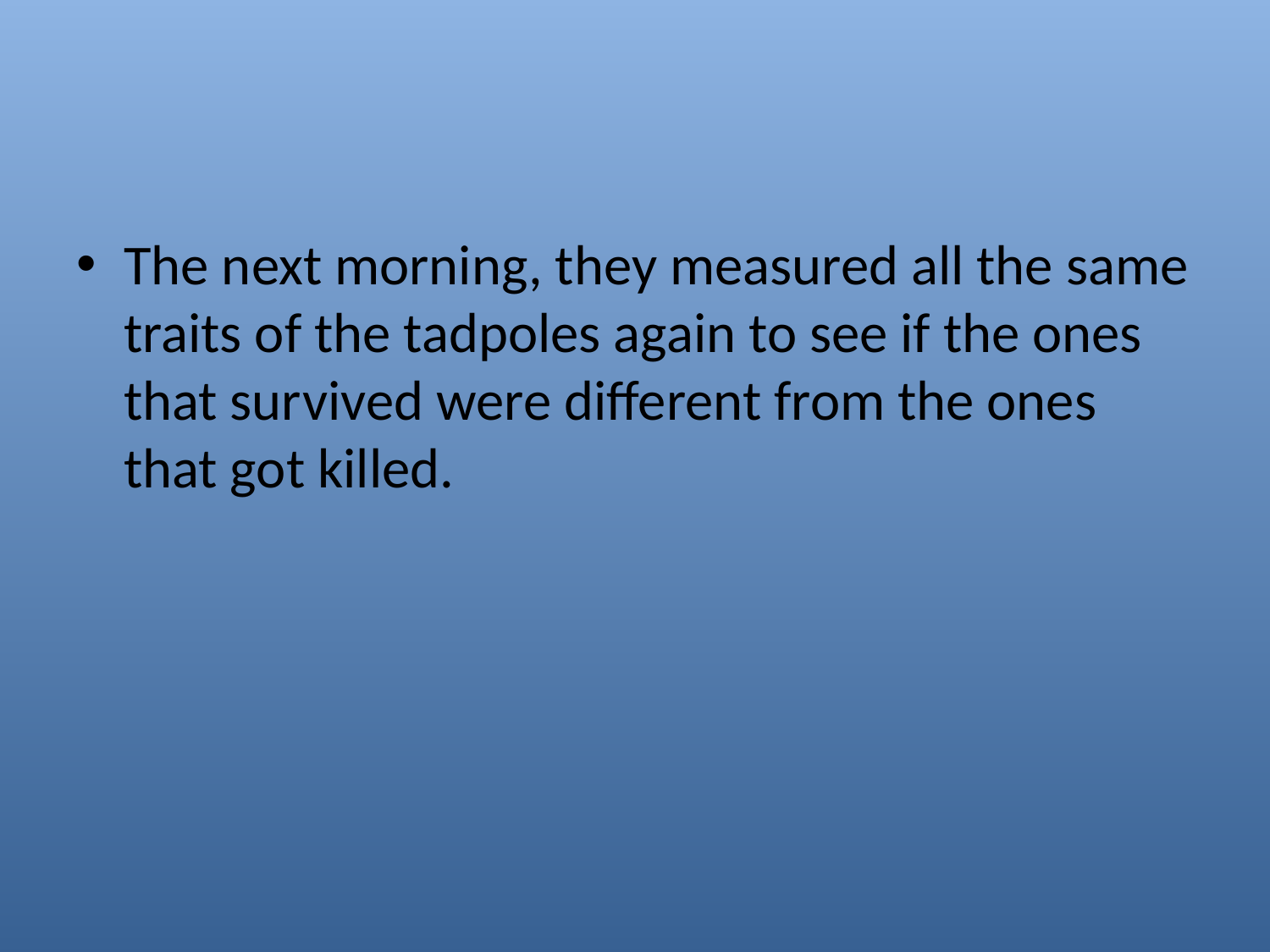

#
The next morning, they measured all the same traits of the tadpoles again to see if the ones that survived were different from the ones that got killed.